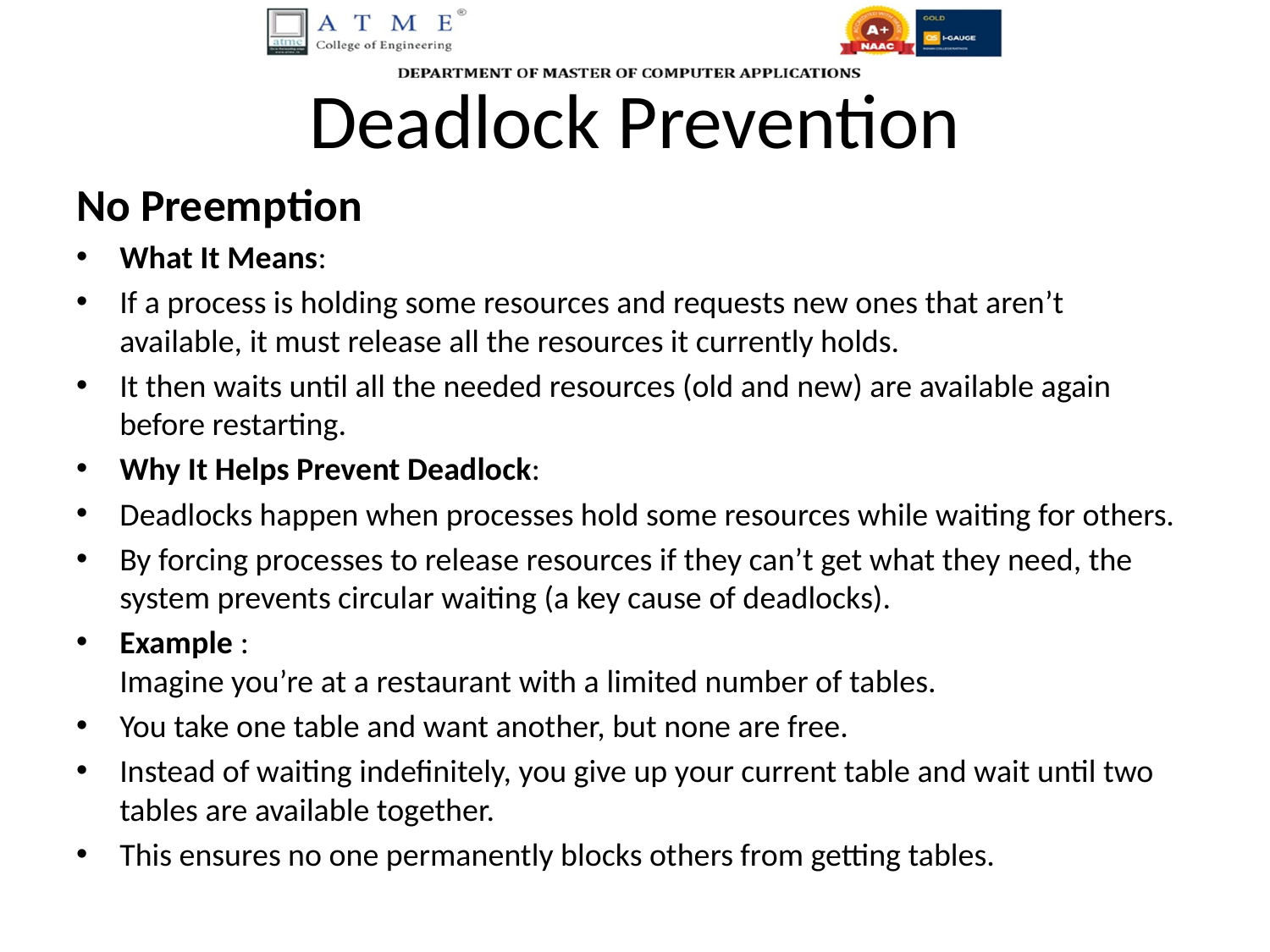

# Deadlock Prevention
No Preemption
What It Means:
If a process is holding some resources and requests new ones that aren’t available, it must release all the resources it currently holds.
It then waits until all the needed resources (old and new) are available again before restarting.
Why It Helps Prevent Deadlock:
Deadlocks happen when processes hold some resources while waiting for others.
By forcing processes to release resources if they can’t get what they need, the system prevents circular waiting (a key cause of deadlocks).
Example :
Imagine you’re at a restaurant with a limited number of tables.
You take one table and want another, but none are free.
Instead of waiting indefinitely, you give up your current table and wait until two tables are available together.
This ensures no one permanently blocks others from getting tables.